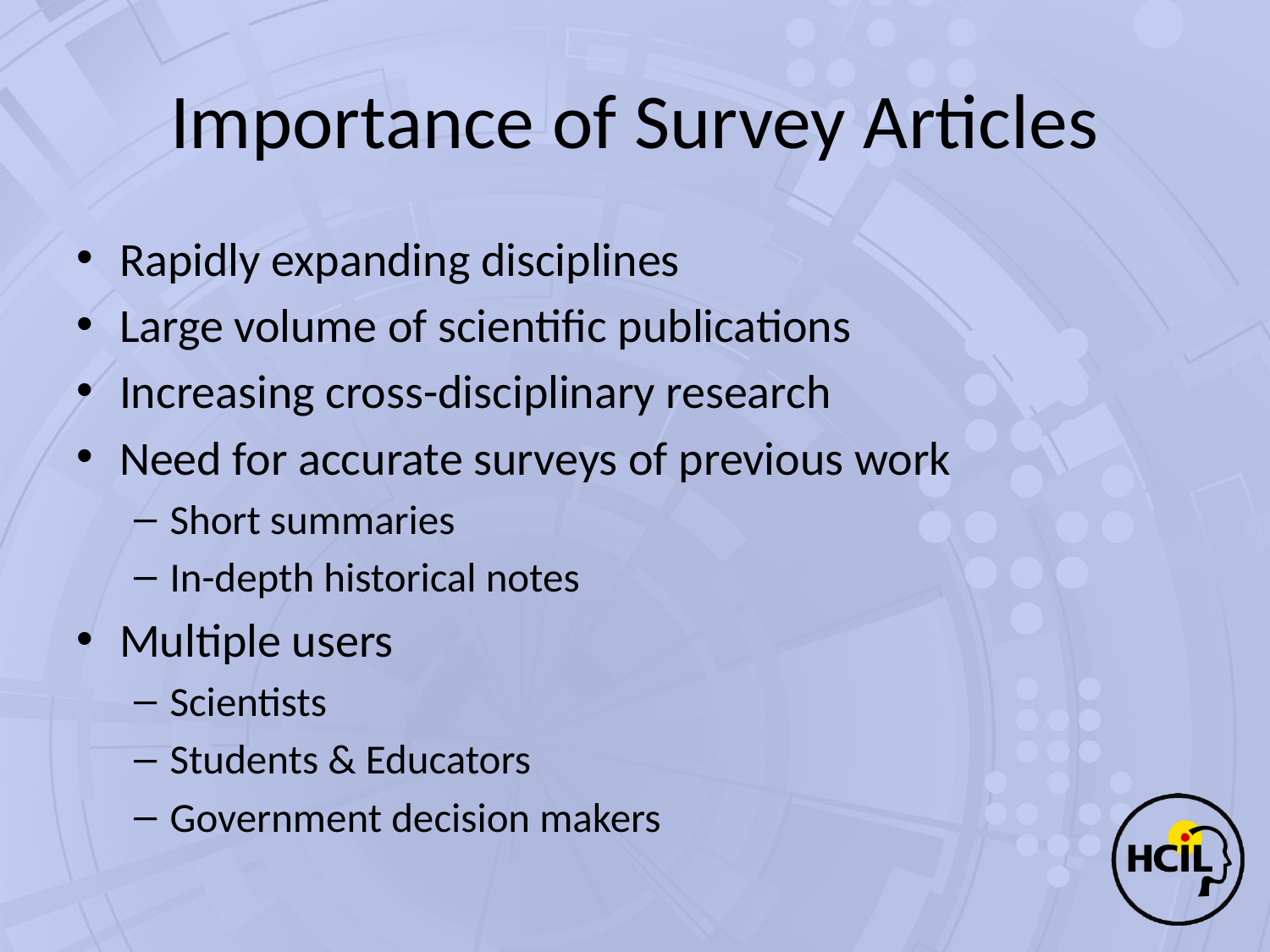

# Importance of Survey Articles
Rapidly expanding disciplines
Large volume of scientific publications
Increasing cross-disciplinary research
Need for accurate surveys of previous work
Short summaries
In-depth historical notes
Multiple users
Scientists
Students & Educators
Government decision makers